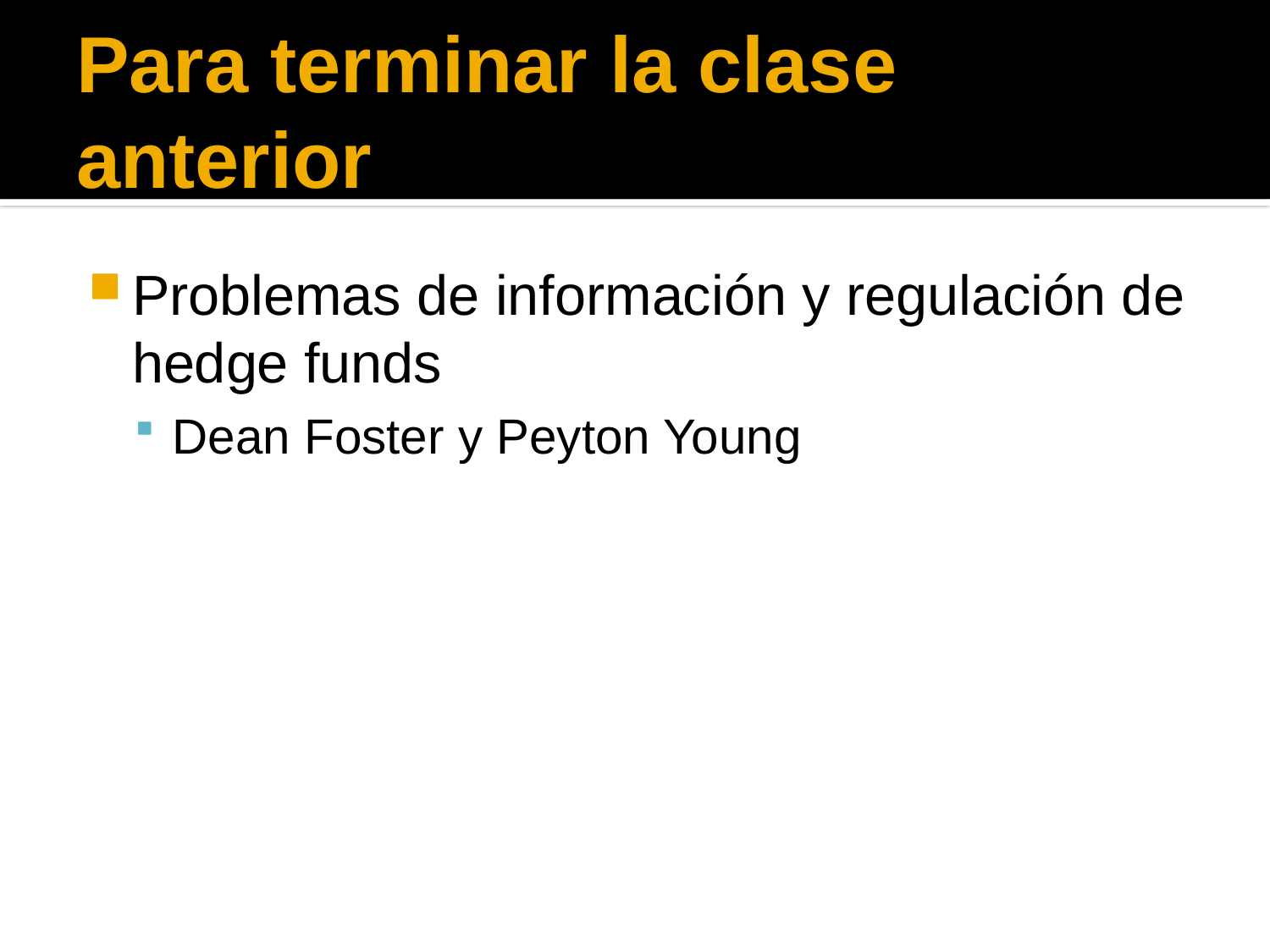

# Para terminar la clase anterior
Problemas de información y regulación de hedge funds
Dean Foster y Peyton Young